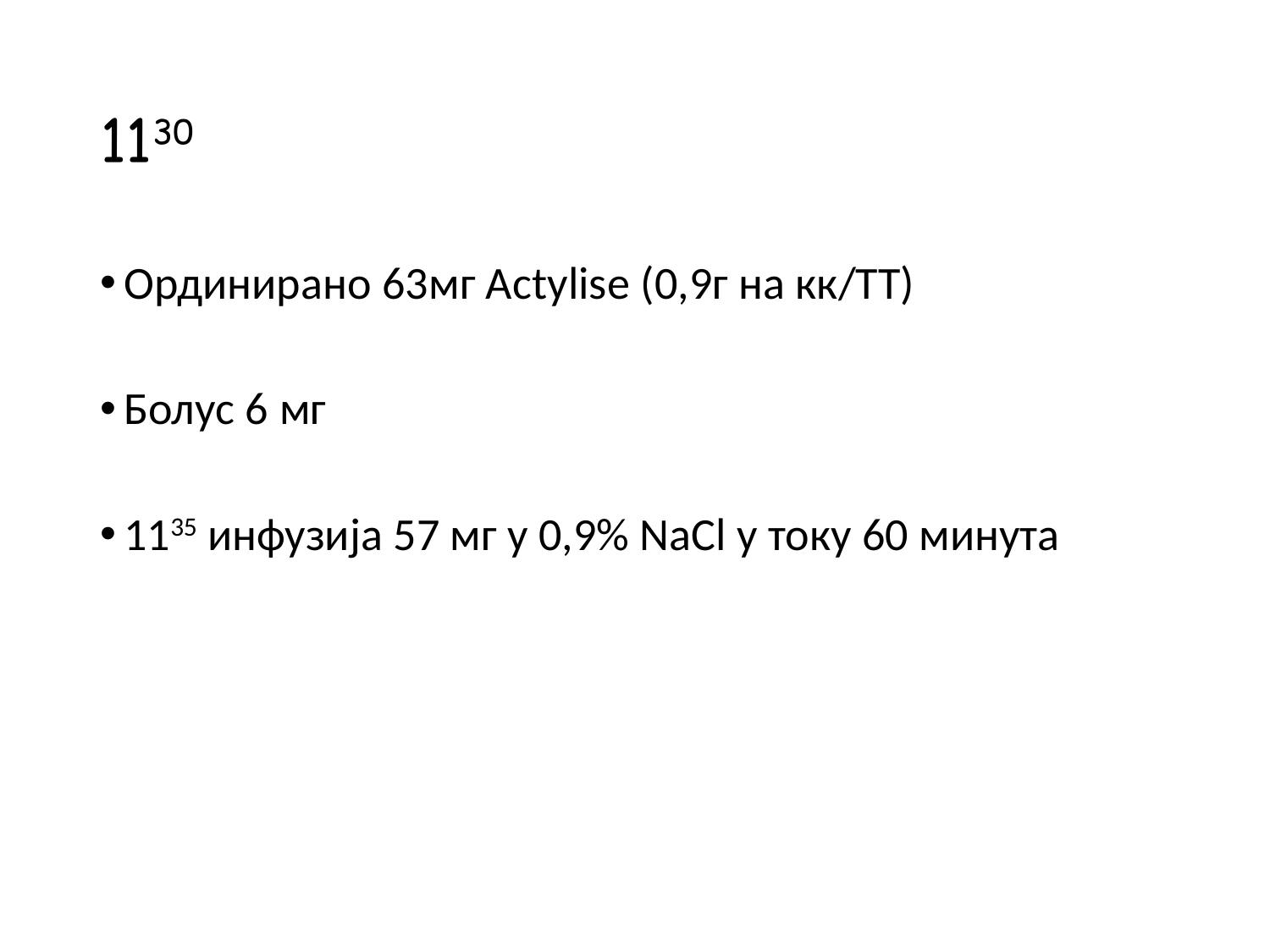

# 1130
Ординирано 63мг Actylise (0,9г на кк/ТТ)

Болус 6 мг

1135 инфузија 57 мг у 0,9% NaCl у току 60 минута